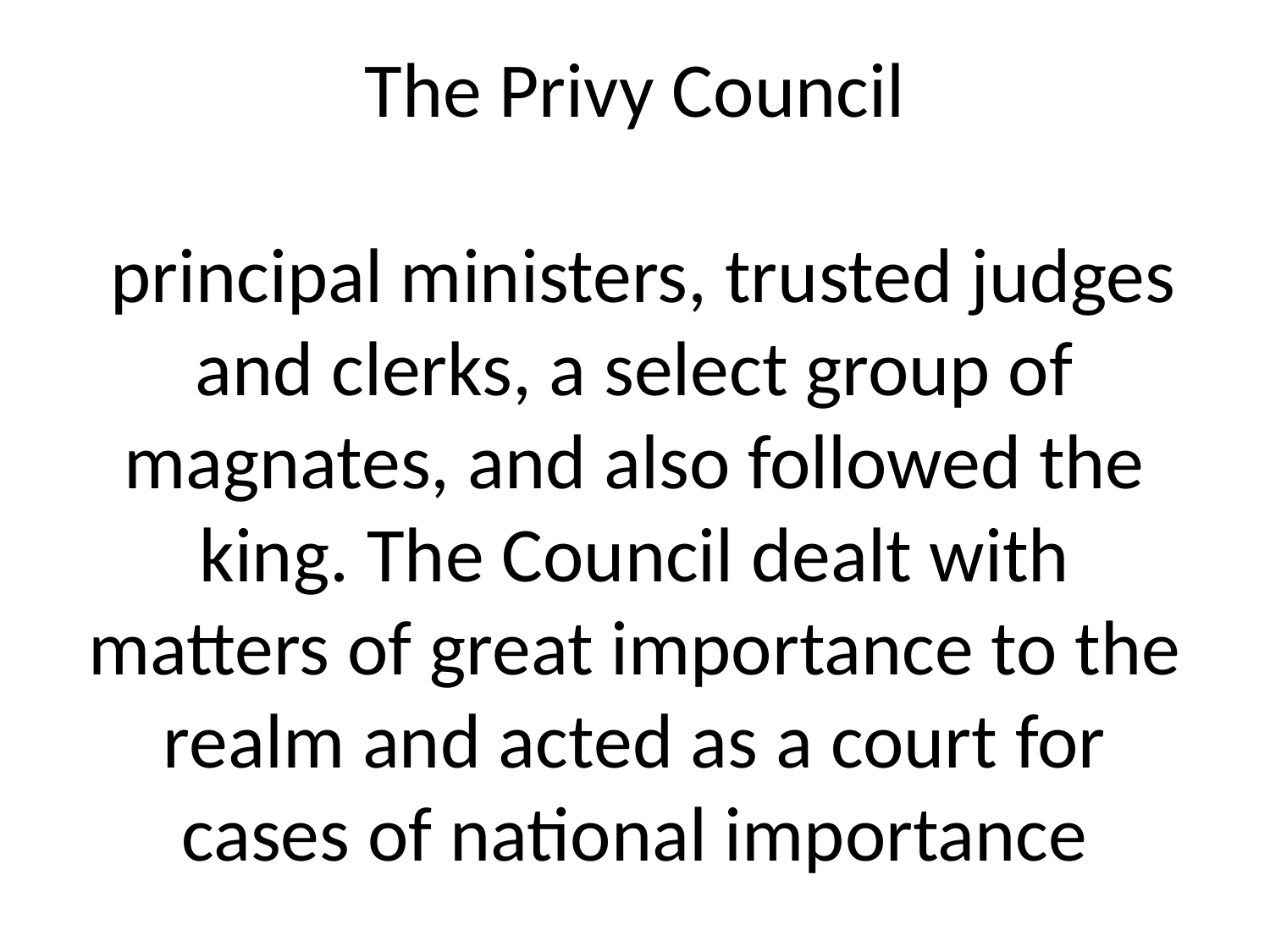

# The Privy Council principal ministers, trusted judges and clerks, a select group of magnates, and also followed the king. The Council dealt with matters of great importance to the realm and acted as a court for cases of national importance